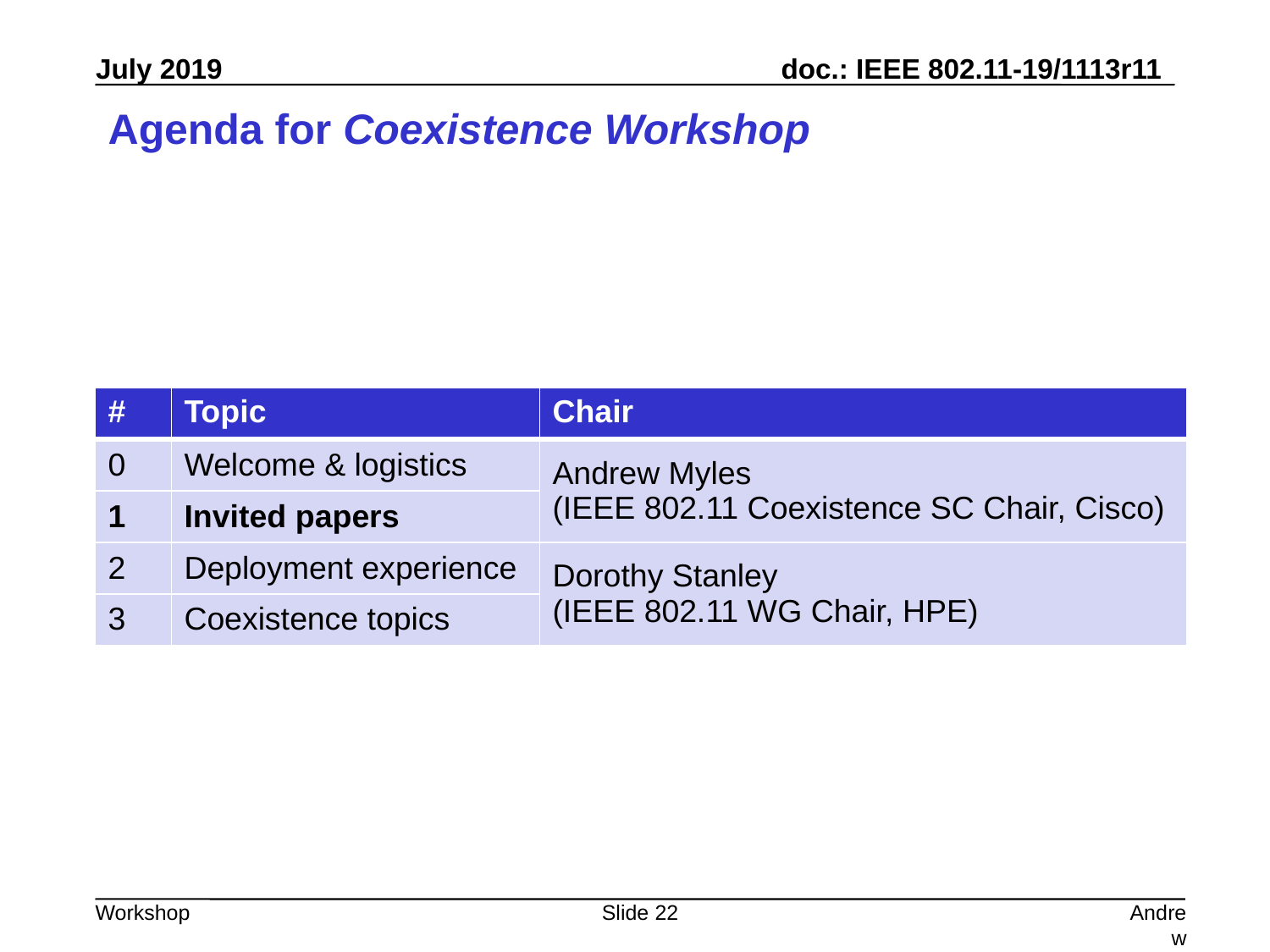

# Agenda for Coexistence Workshop
| # | Topic | Chair |
| --- | --- | --- |
| 0 | Welcome & logistics | Andrew Myles (IEEE 802.11 Coexistence SC Chair, Cisco) |
| 1 | Invited papers |  |
| 2 | Deployment experience | Dorothy Stanley (IEEE 802.11 WG Chair, HPE) |
| 3 | Coexistence topics |  |
Slide 22
Andrew Myles, Cisco